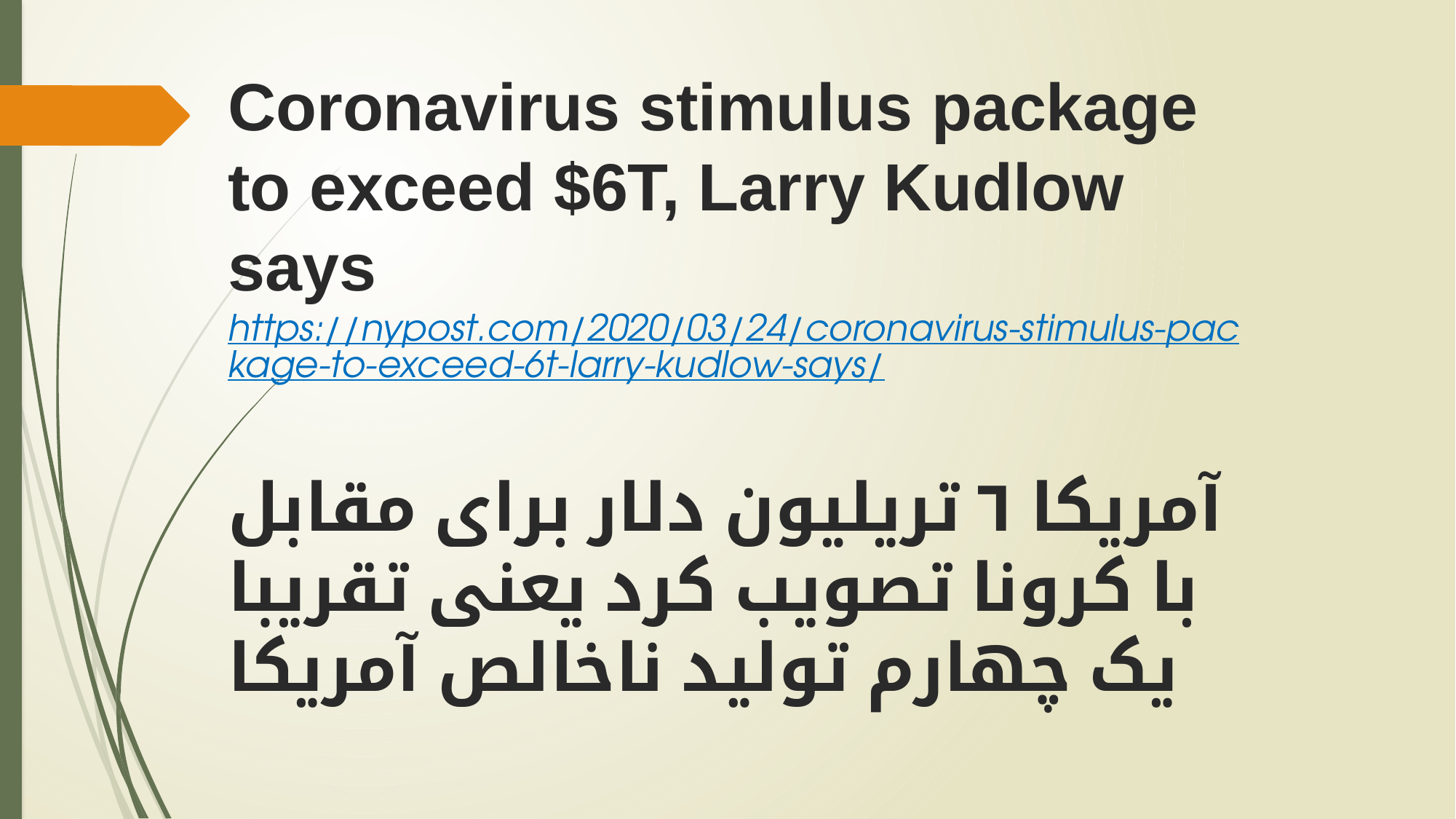

Coronavirus stimulus package to exceed $6T, Larry Kudlow says
https://nypost.com/2020/03/24/coronavirus-stimulus-package-to-exceed-6t-larry-kudlow-says/

آمریکا ۶ تریلیون دلار برای مقابل با کرونا تصویب کرد یعنی تقریبا یک چھارم تولید ناخالص آمریکا